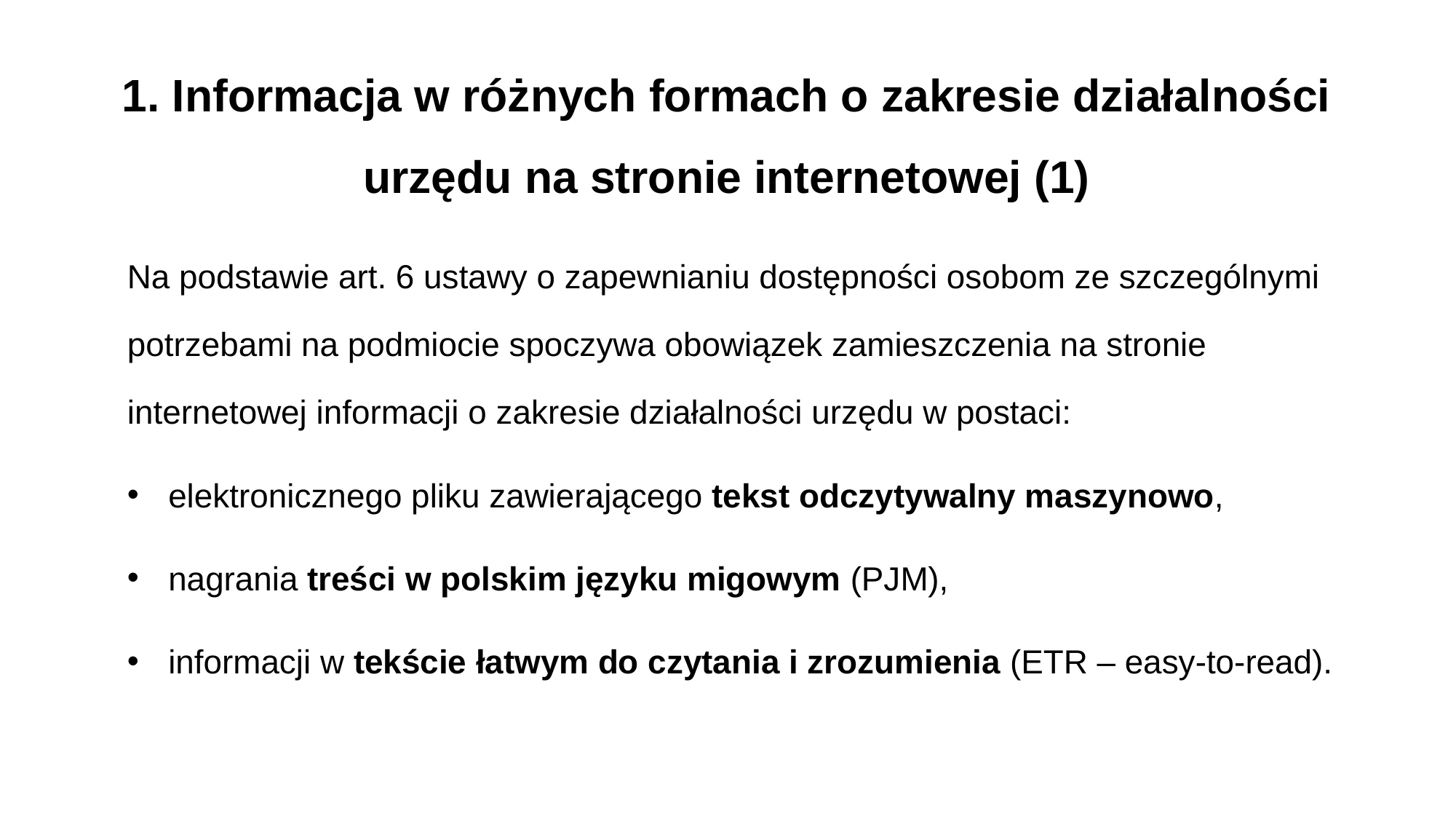

# 1. Informacja w różnych formach o zakresie działalności urzędu na stronie internetowej (1)
Na podstawie art. 6 ustawy o zapewnianiu dostępności osobom ze szczególnymi potrzebami na podmiocie spoczywa obowiązek zamieszczenia na stronie internetowej informacji o zakresie działalności urzędu w postaci:
elektronicznego pliku zawierającego tekst odczytywalny maszynowo,
nagrania treści w polskim języku migowym (PJM),
informacji w tekście łatwym do czytania i zrozumienia (ETR – easy-to-read).